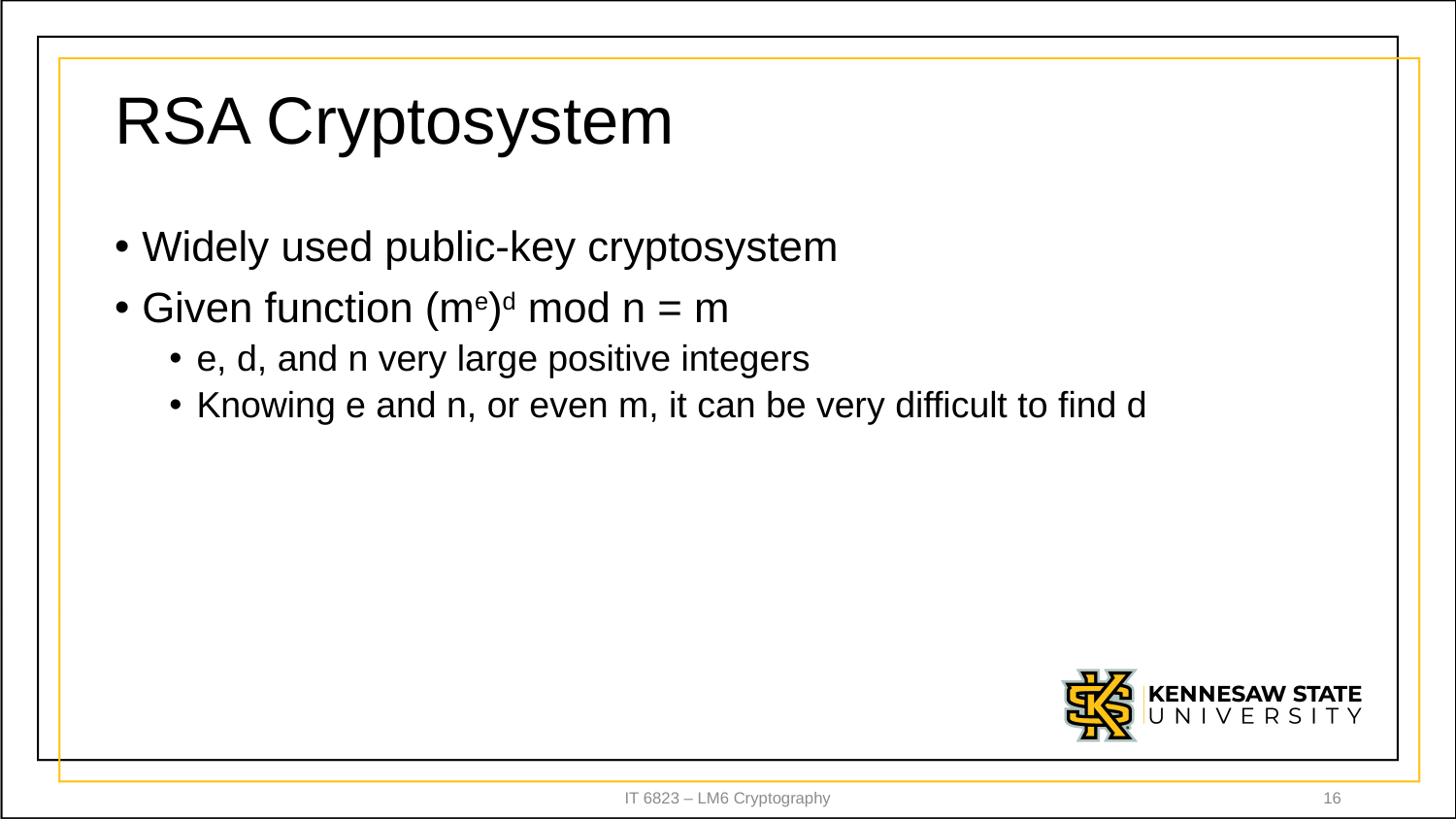

# RSA Cryptosystem
Widely used public-key cryptosystem
Given function (me)d mod n = m
e, d, and n very large positive integers
Knowing e and n, or even m, it can be very difficult to find d

IT 6823 – LM6 Cryptography
16